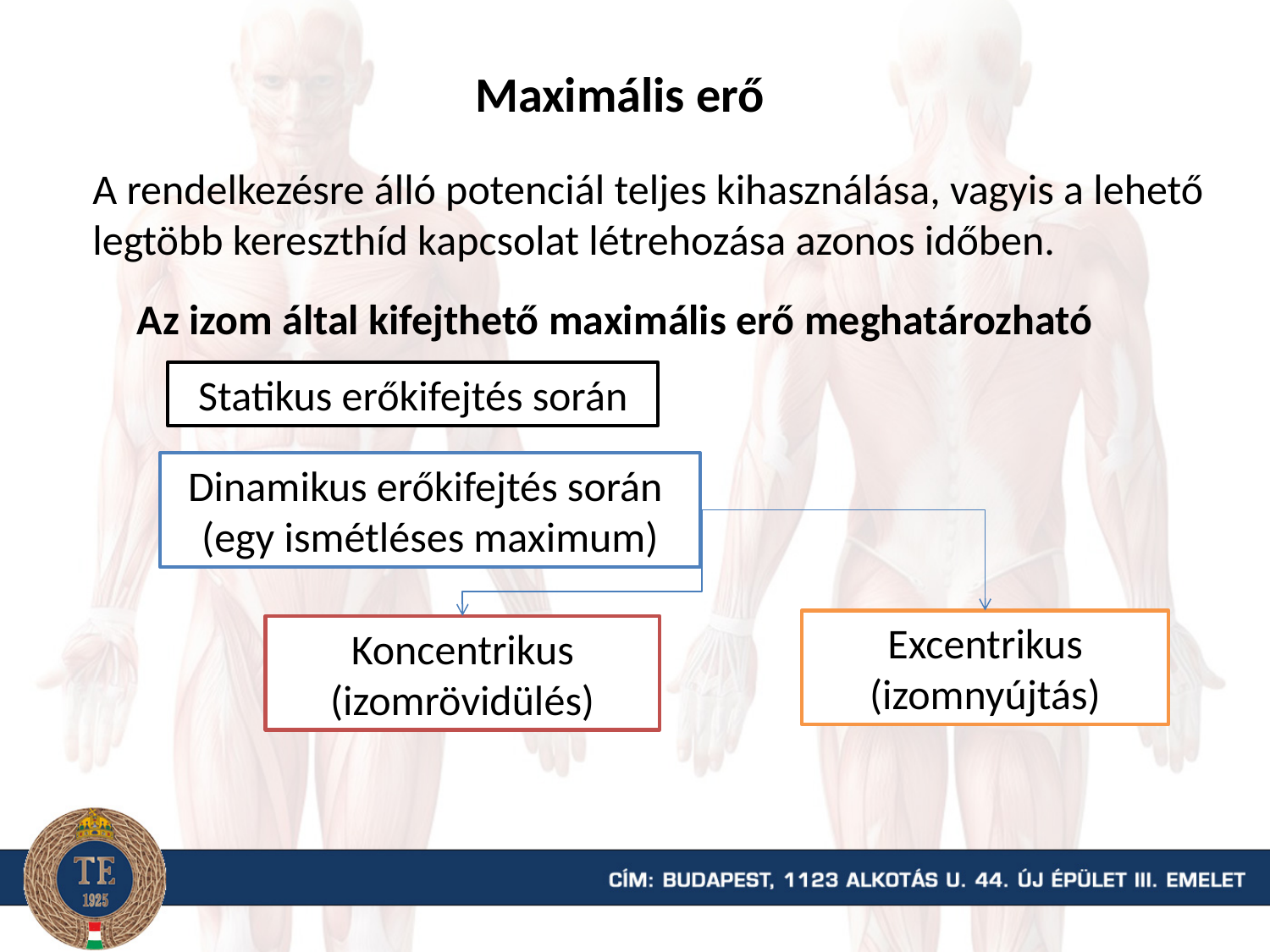

Maximális erő
A rendelkezésre álló potenciál teljes kihasználása, vagyis a lehető legtöbb kereszthíd kapcsolat létrehozása azonos időben.
Az izom által kifejthető maximális erő meghatározható
Statikus erőkifejtés során
Dinamikus erőkifejtés során  (egy ismétléses maximum)
Excentrikus (izomnyújtás)
Koncentrikus (izomrövidülés)